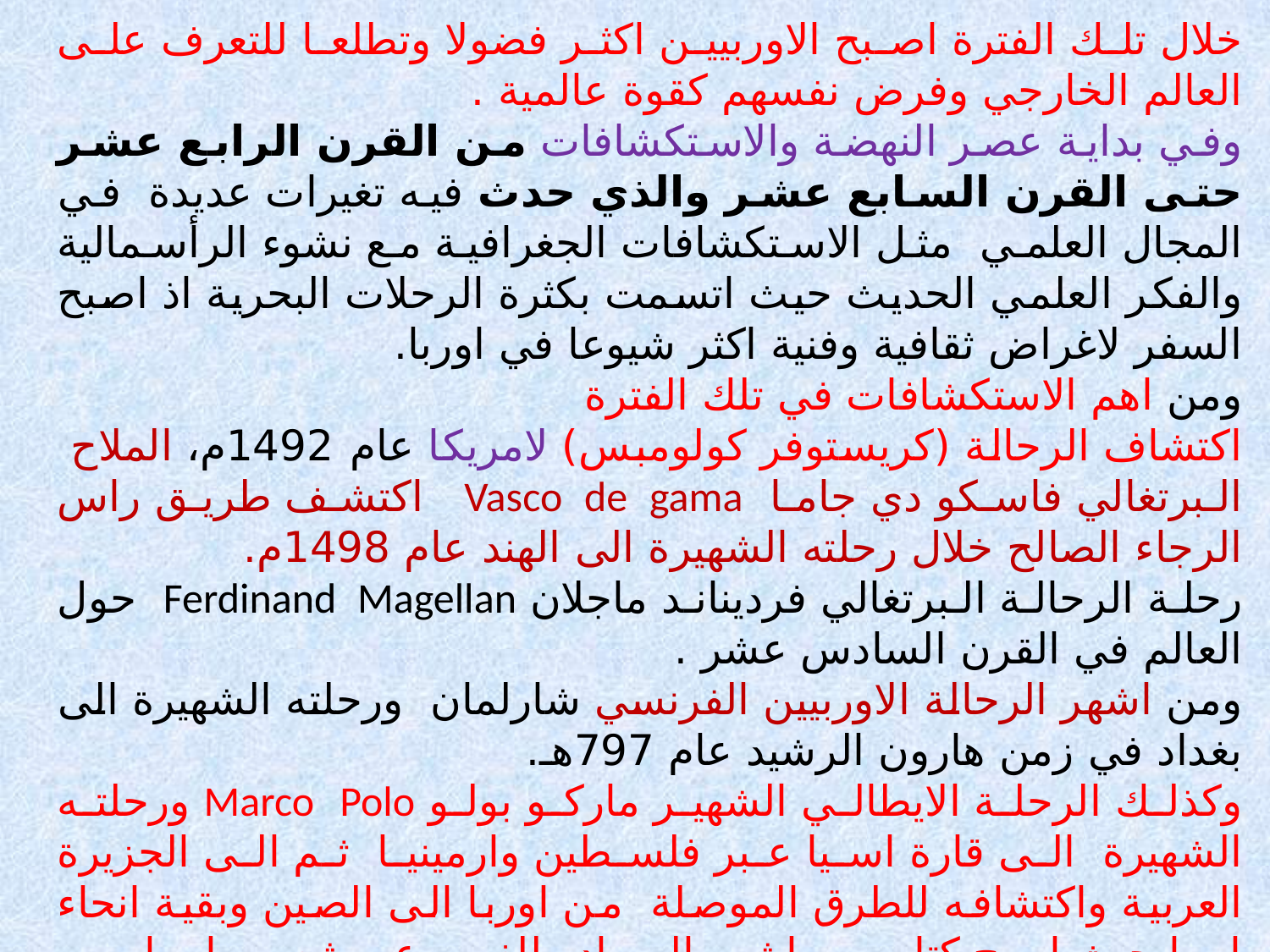

خلال تلك الفترة اصبح الاوربيين اكثر فضولا وتطلعا للتعرف على العالم الخارجي وفرض نفسهم كقوة عالمية .
وفي بداية عصر النهضة والاستكشافات من القرن الرابع عشر حتى القرن السابع عشر والذي حدث فيه تغيرات عديدة  في المجال العلمي  مثل الاستكشافات الجغرافية مع نشوء الرأسمالية والفكر العلمي الحديث حيث اتسمت بكثرة الرحلات البحرية اذ اصبح السفر لاغراض ثقافية وفنية اكثر شيوعا في اوربا.
ومن اهم الاستكشافات في تلك الفترة
اكتشاف الرحالة (كريستوفر كولومبس) لامريكا عام 1492م، الملاح  البرتغالي فاسكو دي جاما  Vasco de gama   اكتشف طريق راس الرجاء الصالح خلال رحلته الشهيرة الى الهند عام 1498م.
رحلة الرحالة البرتغالي فرديناند ماجلان Ferdinand Magellan  حول العالم في القرن السادس عشر .
ومن اشهر الرحالة الاوربيين الفرنسي شارلمان  ورحلته الشهيرة الى بغداد في زمن هارون الرشيد عام 797هـ.
وكذلك الرحلة الايطالي الشهير ماركو بولو Marco Polo ورحلته الشهيرة  الى قارة اسيا عبر فلسطين وارمينيا  ثم الى الجزيرة العربية واكتشافه للطرق الموصلة  من اوربا الى الصين وبقية انحاء اسيا حيث اصبح كتابه من اشهر المصادر للغرب عن شعوب اسيا .